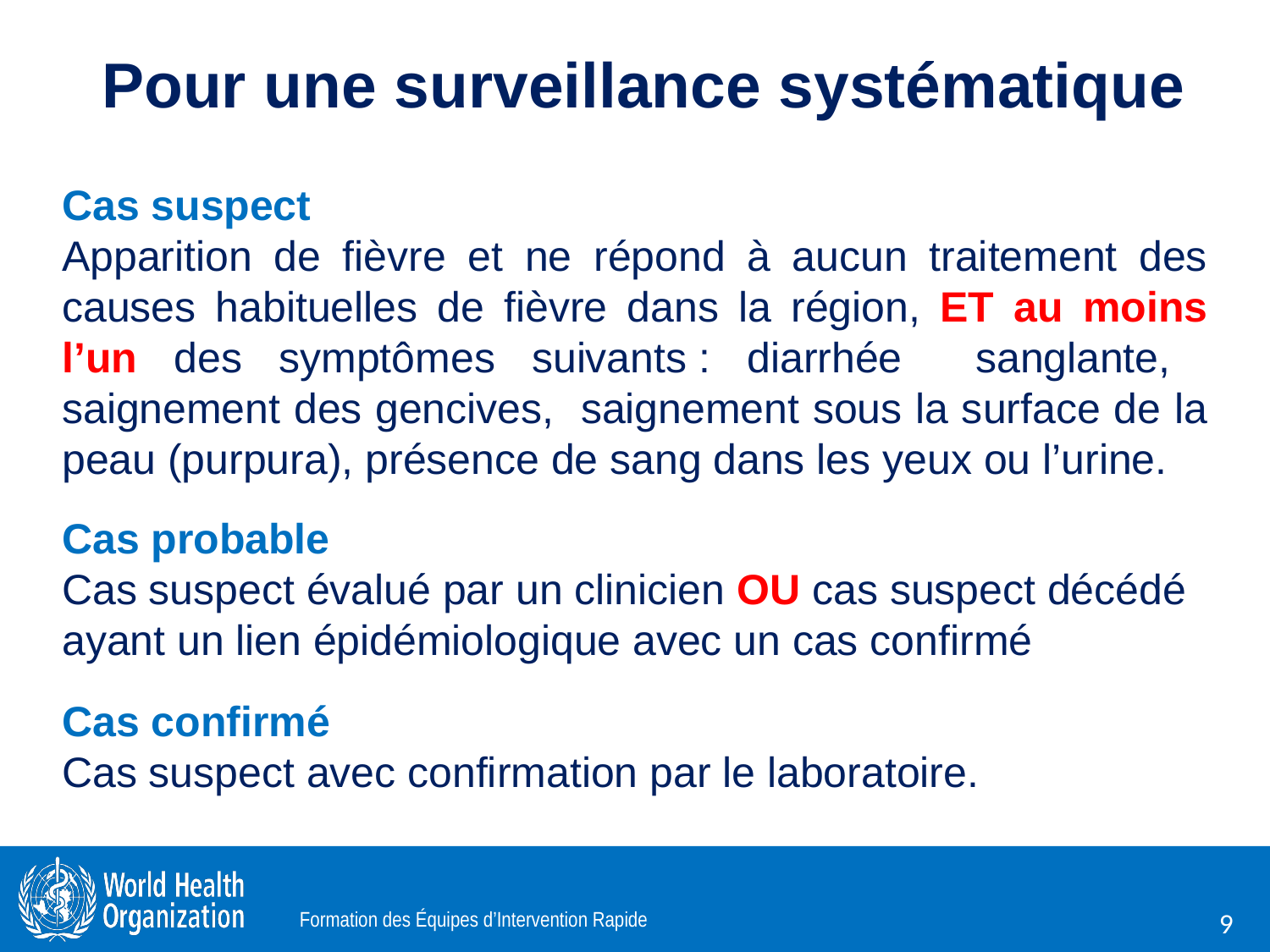

# Pour une surveillance systématique
Cas suspect
Apparition de fièvre et ne répond à aucun traitement des causes habituelles de fièvre dans la région, ET au moins l’un des symptômes suivants : diarrhée  sanglante,  saignement des gencives,  saignement sous la surface de la peau (purpura), présence de sang dans les yeux ou l’urine.

Cas probable
Cas suspect évalué par un clinicien OU cas suspect décédé ayant un lien épidémiologique avec un cas confirmé

Cas confirmé
Cas suspect avec confirmation par le laboratoire.